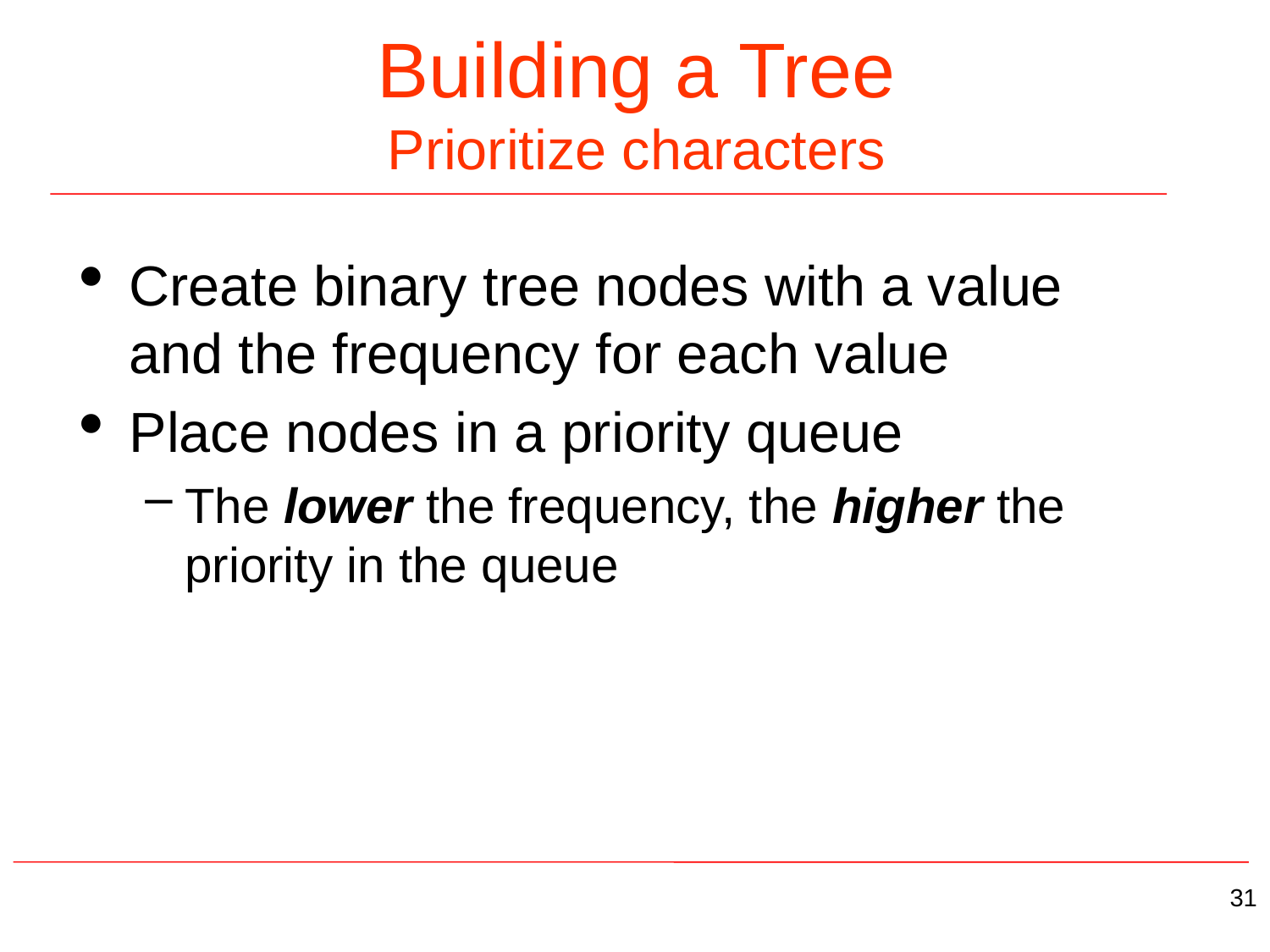

# Building a Tree Prioritize characters
Create binary tree nodes with a value and the frequency for each value
Place nodes in a priority queue
The lower the frequency, the higher the priority in the queue
31